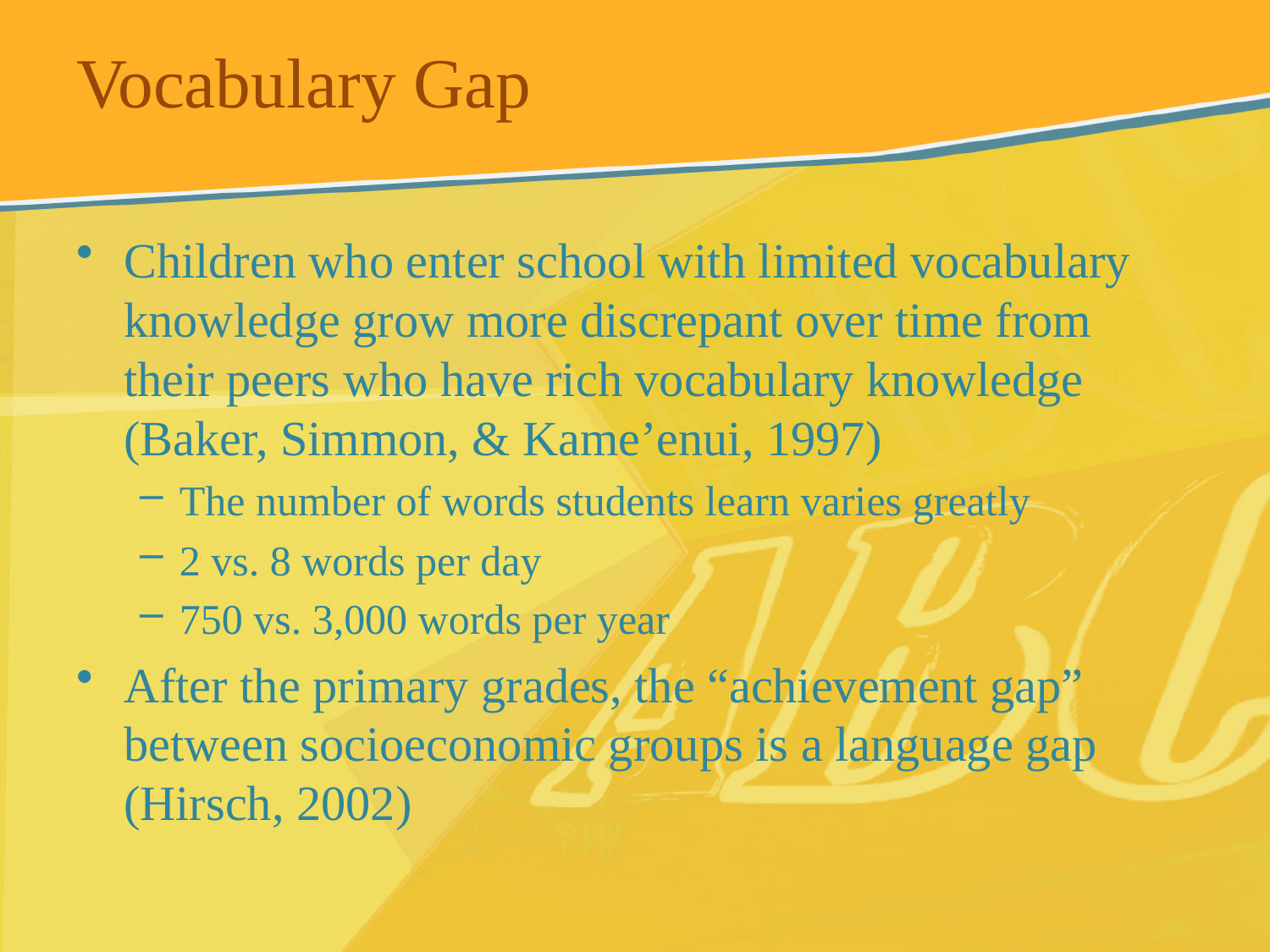

# Vocabulary Gap
Children who enter school with limited vocabulary knowledge grow more discrepant over time from their peers who have rich vocabulary knowledge (Baker, Simmon, & Kame’enui, 1997)
The number of words students learn varies greatly
2 vs. 8 words per day
750 vs. 3,000 words per year
After the primary grades, the “achievement gap” between socioeconomic groups is a language gap (Hirsch, 2002)